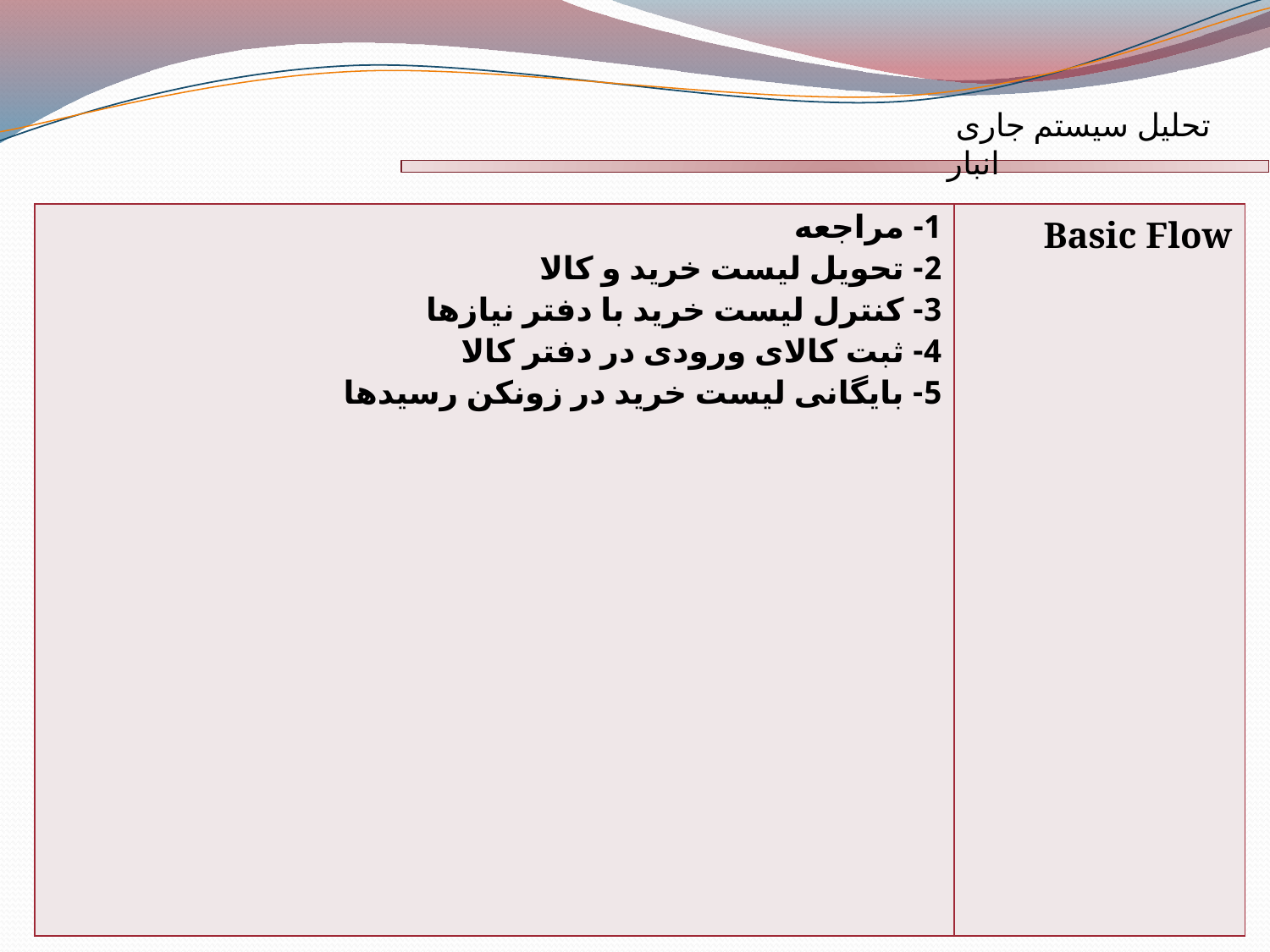

تحلیل سیستم جاری انبار

| 1- مراجعه 2- تحویل لیست خرید و کالا 3- کنترل لیست خرید با دفتر نیازها 4- ثبت کالای ورودی در دفتر کالا 5- بایگانی لیست خرید در زونکن رسیدها | Basic Flow |
| --- | --- |